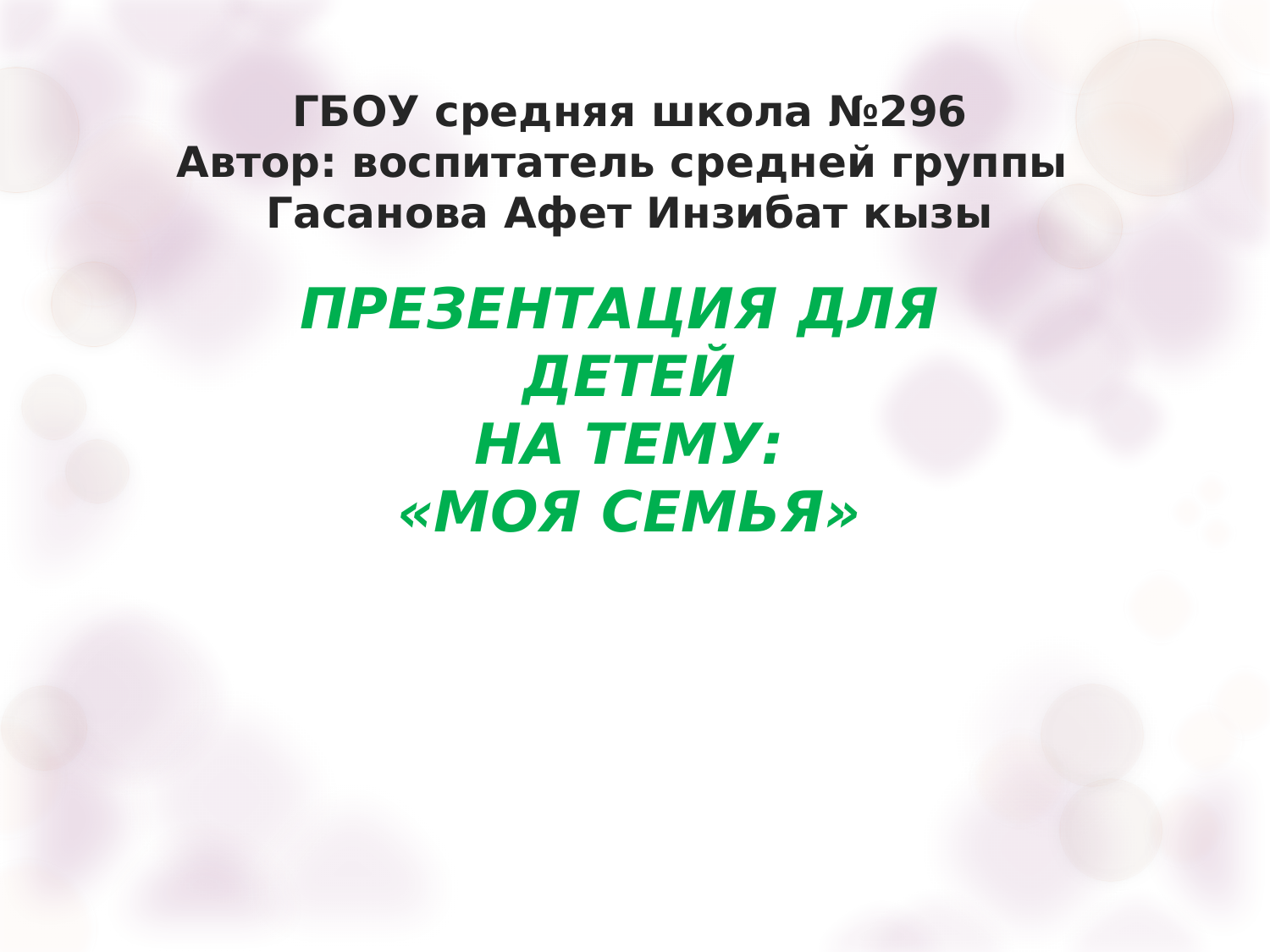

ГБОУ средняя школа №296
Автор: воспитатель средней группы
Гасанова Афет Инзибат кызы
ПРЕЗЕНТАЦИЯ ДЛЯ
ДЕТЕЙ
НА ТЕМУ:
«МОЯ СЕМЬЯ»